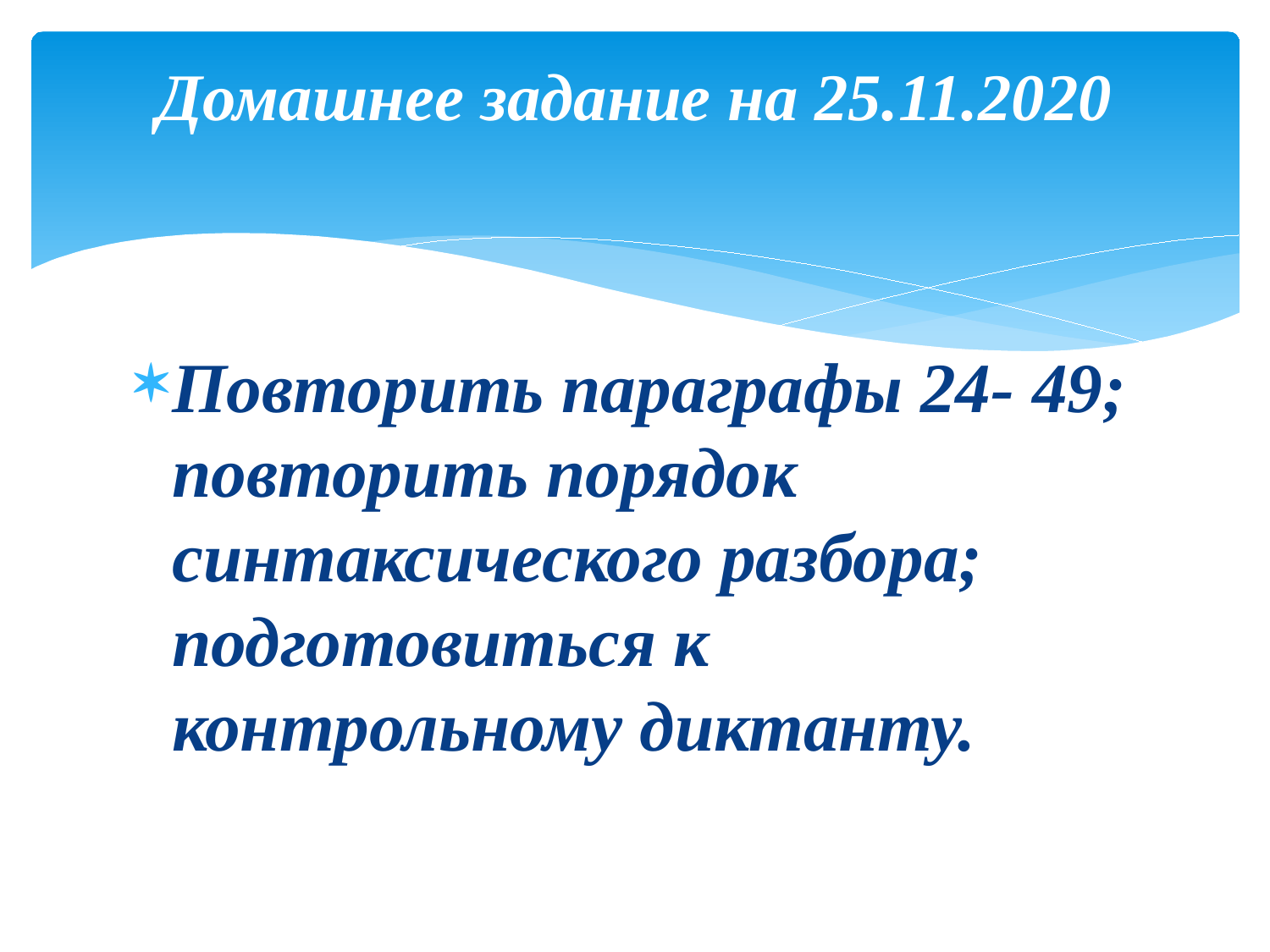

# Домашнее задание на 25.11.2020
Повторить параграфы 24- 49; повторить порядок синтаксического разбора; подготовиться к контрольному диктанту.